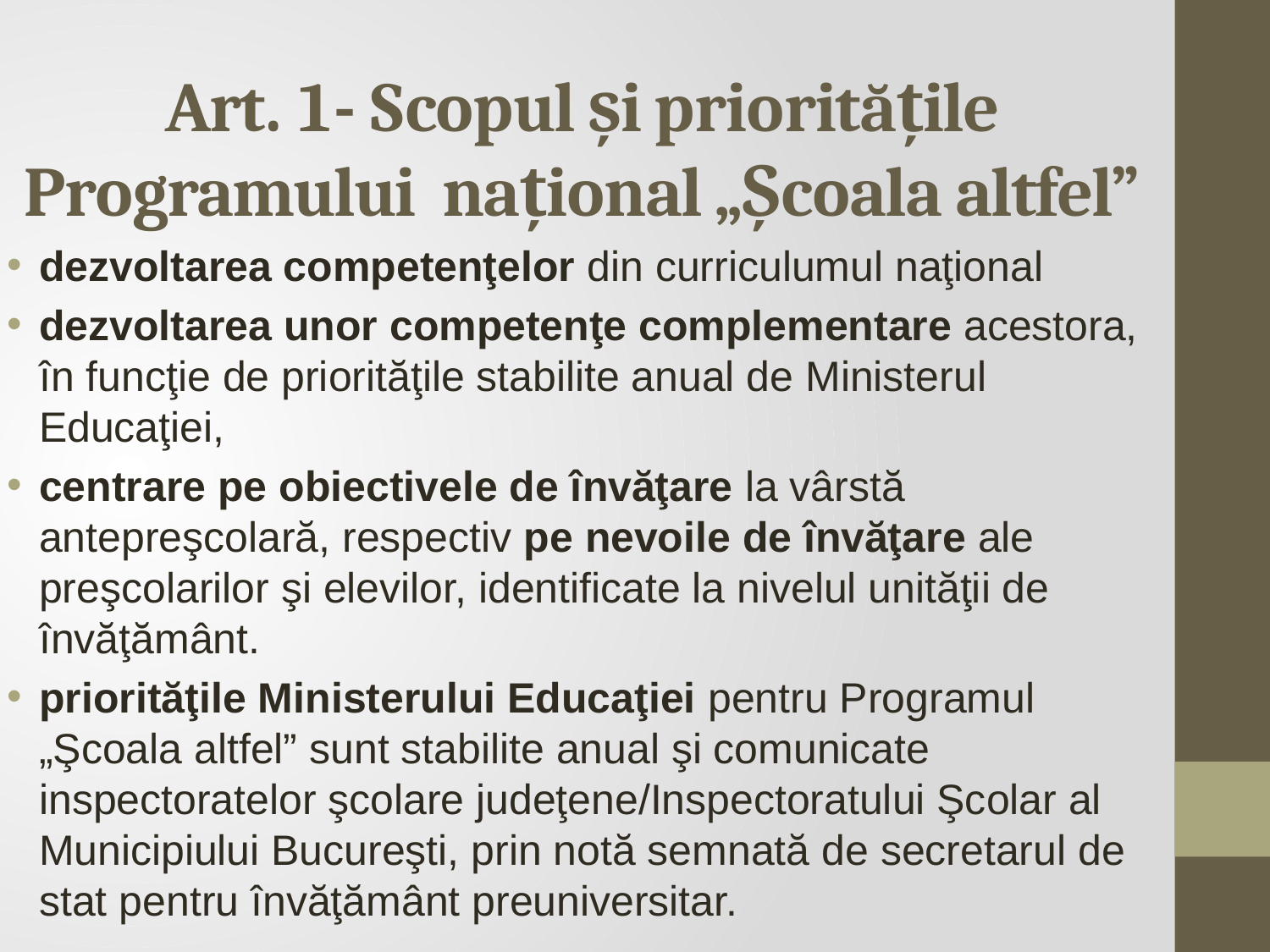

# Art. 1- Scopul și prioritățile Programului  național „Școala altfel”
dezvoltarea competenţelor din curriculumul naţional
dezvoltarea unor competenţe complementare acestora, în funcţie de priorităţile stabilite anual de Ministerul Educaţiei,
centrare pe obiectivele de învăţare la vârstă antepreşcolară, respectiv pe nevoile de învăţare ale preşcolarilor şi elevilor, identificate la nivelul unităţii de învăţământ.
priorităţile Ministerului Educaţiei pentru Programul „Şcoala altfel” sunt stabilite anual şi comunicate inspectoratelor şcolare judeţene/Inspectoratului Şcolar al Municipiului Bucureşti, prin notă semnată de secretarul de stat pentru învăţământ preuniversitar.